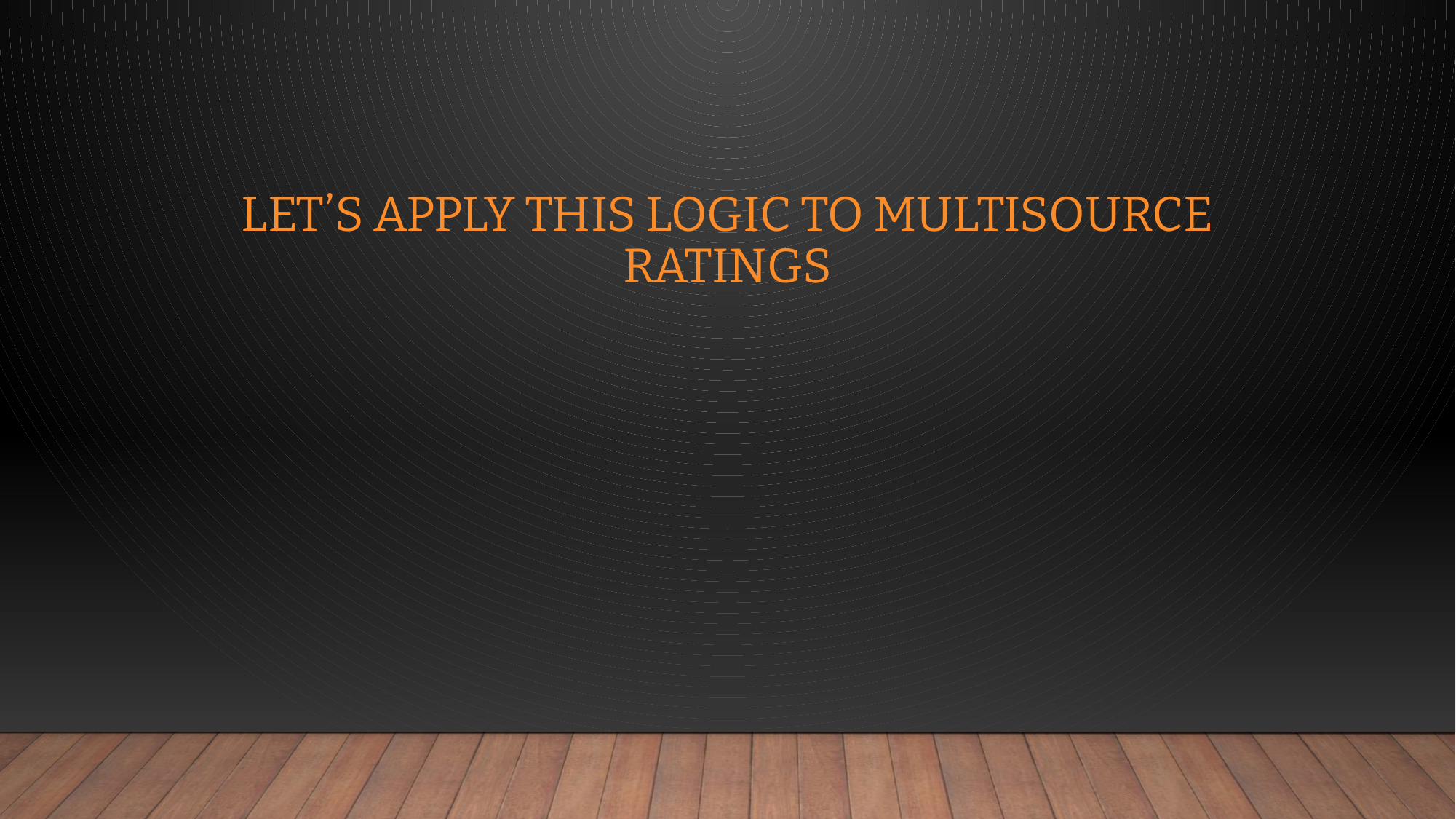

# Let’s Apply this Logic to Multisource Ratings